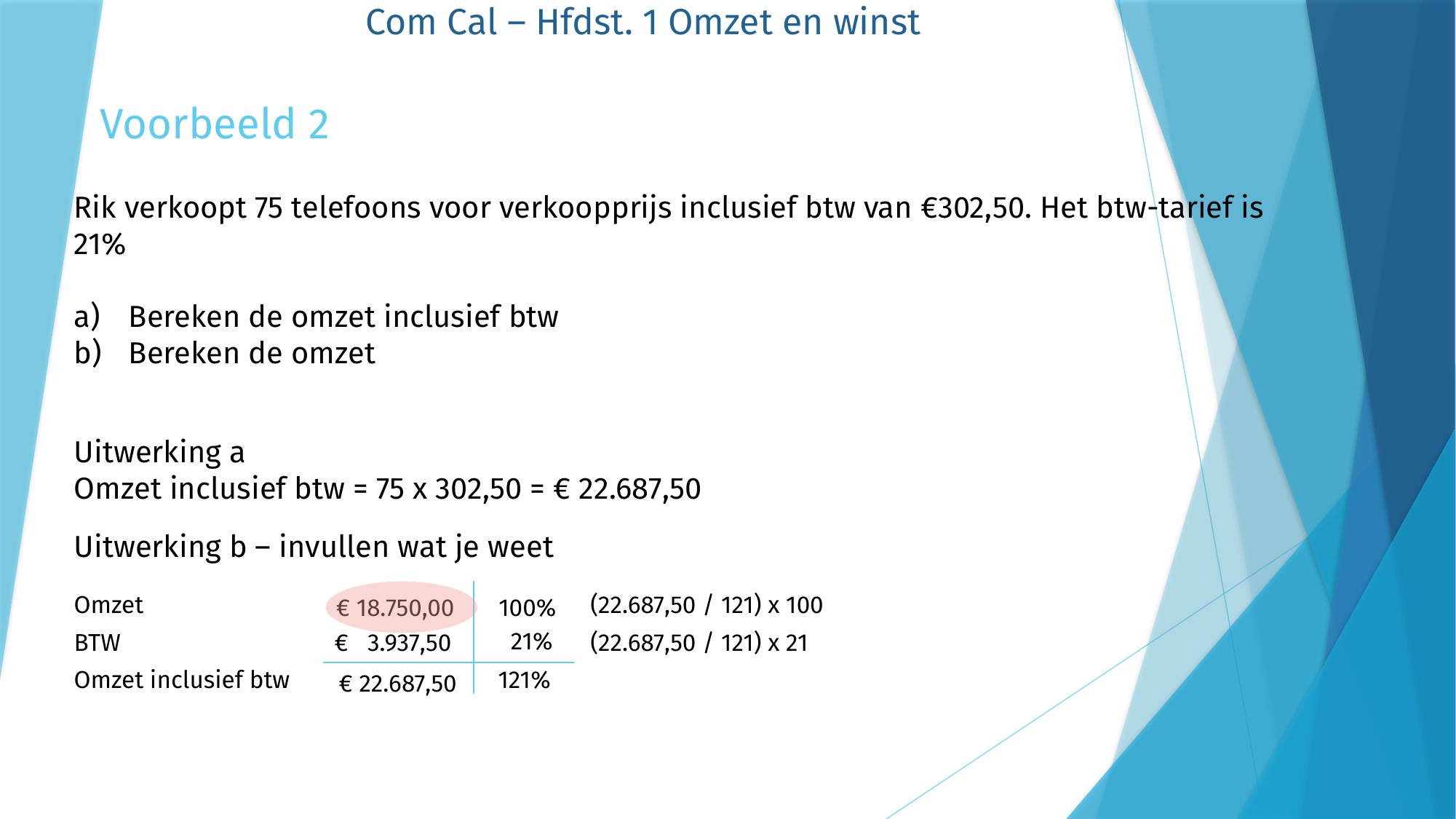

Com Cal – Hfdst. 1 Omzet en winst
Voorbeeld 2
Rik verkoopt 75 telefoons voor verkoopprijs inclusief btw van €302,50. Het btw-tarief is 21%

Bereken de omzet inclusief btw
Bereken de omzet
Uitwerking a
Omzet inclusief btw = 75 x 302,50 = € 22.687,50
Uitwerking b – invullen wat je weet

(22.687,50 / 121) x 100
Omzet
€ 18.750,00
100%
  21%
BTW
€   3.937,50
(22.687,50 / 121) x 21
Omzet inclusief btw
121%
€ 22.687,50